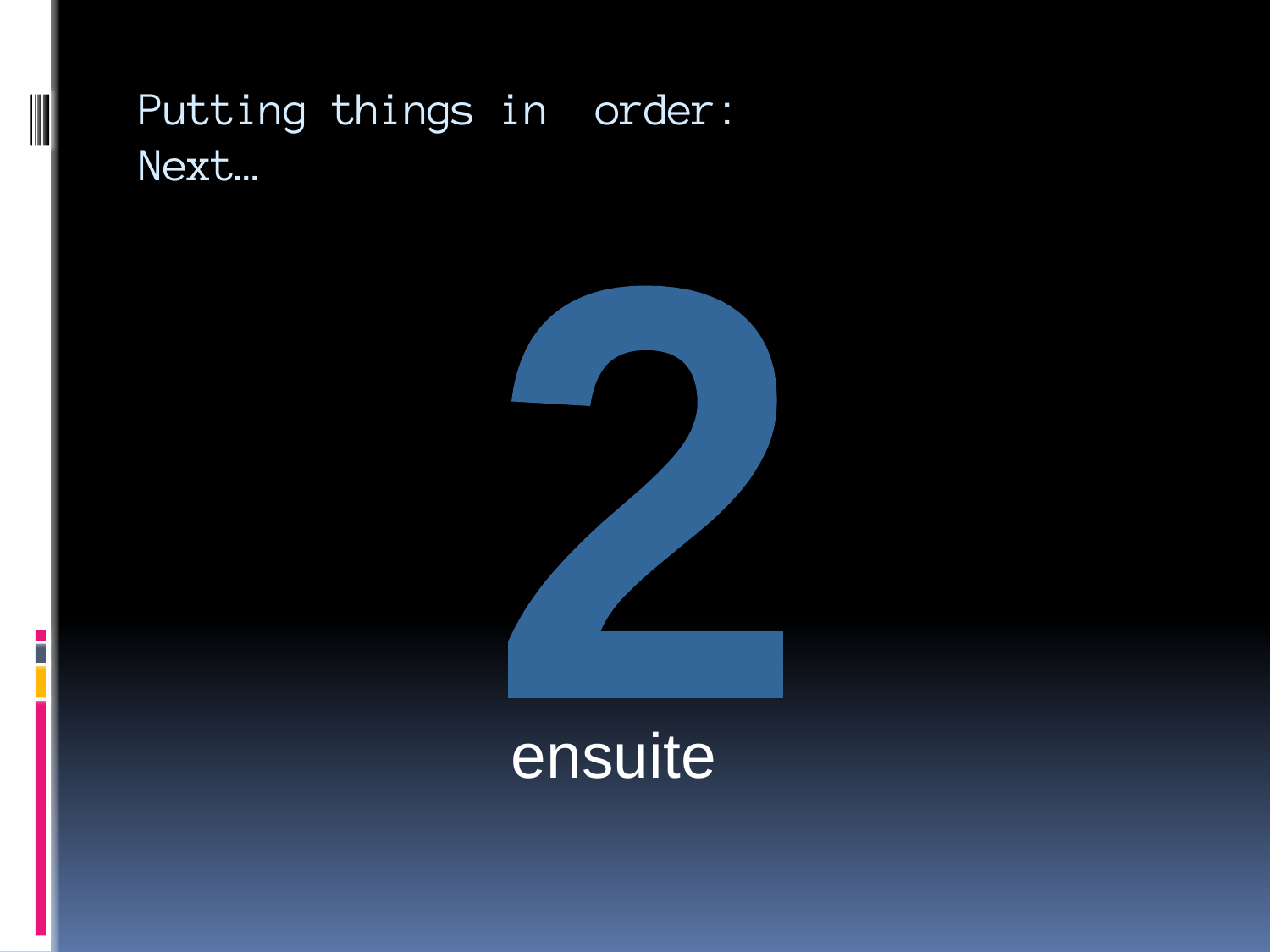

# Putting things in  order: Next…
2
ensuite